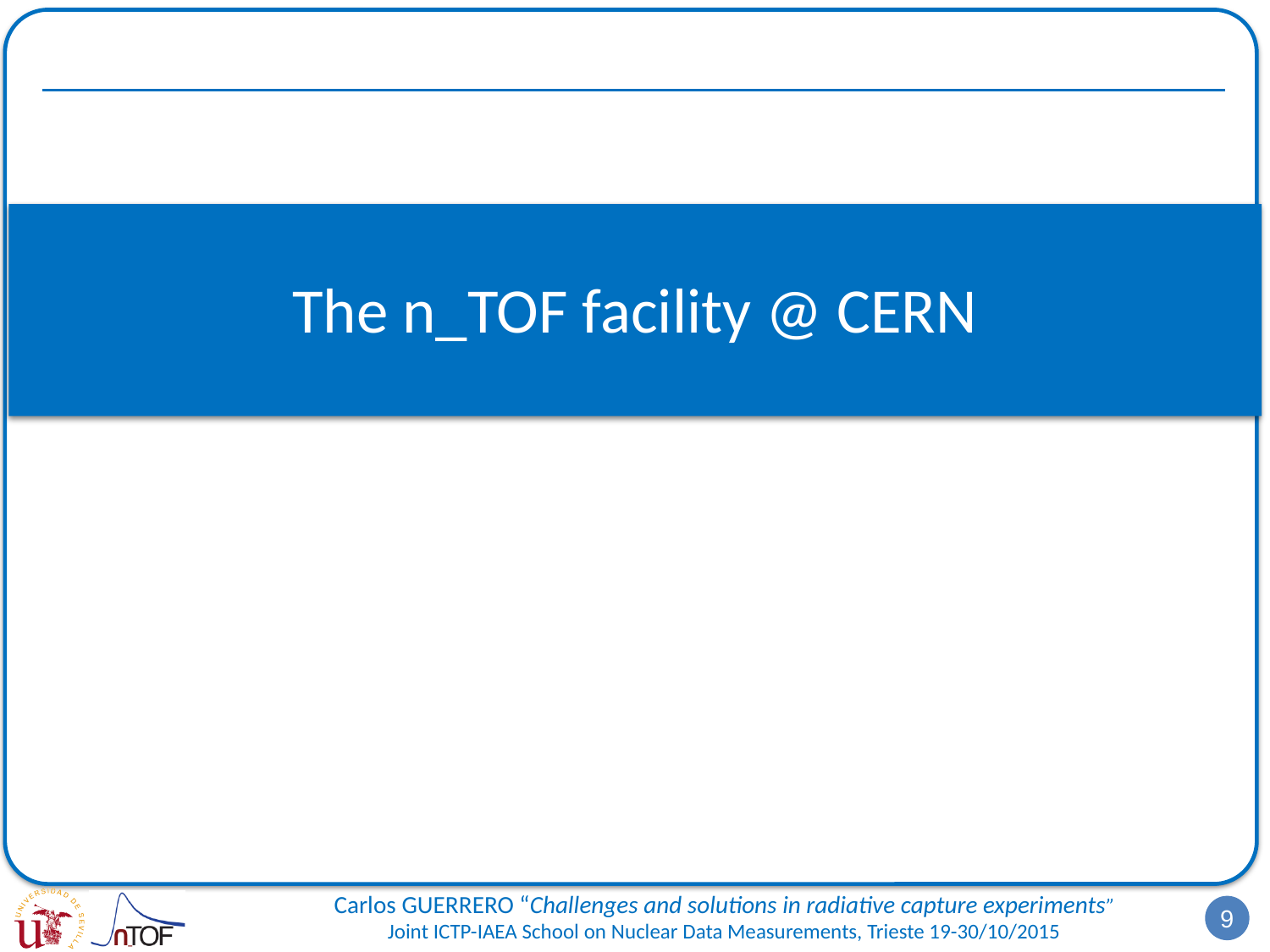

#

The n_TOF facility @ CERN
9